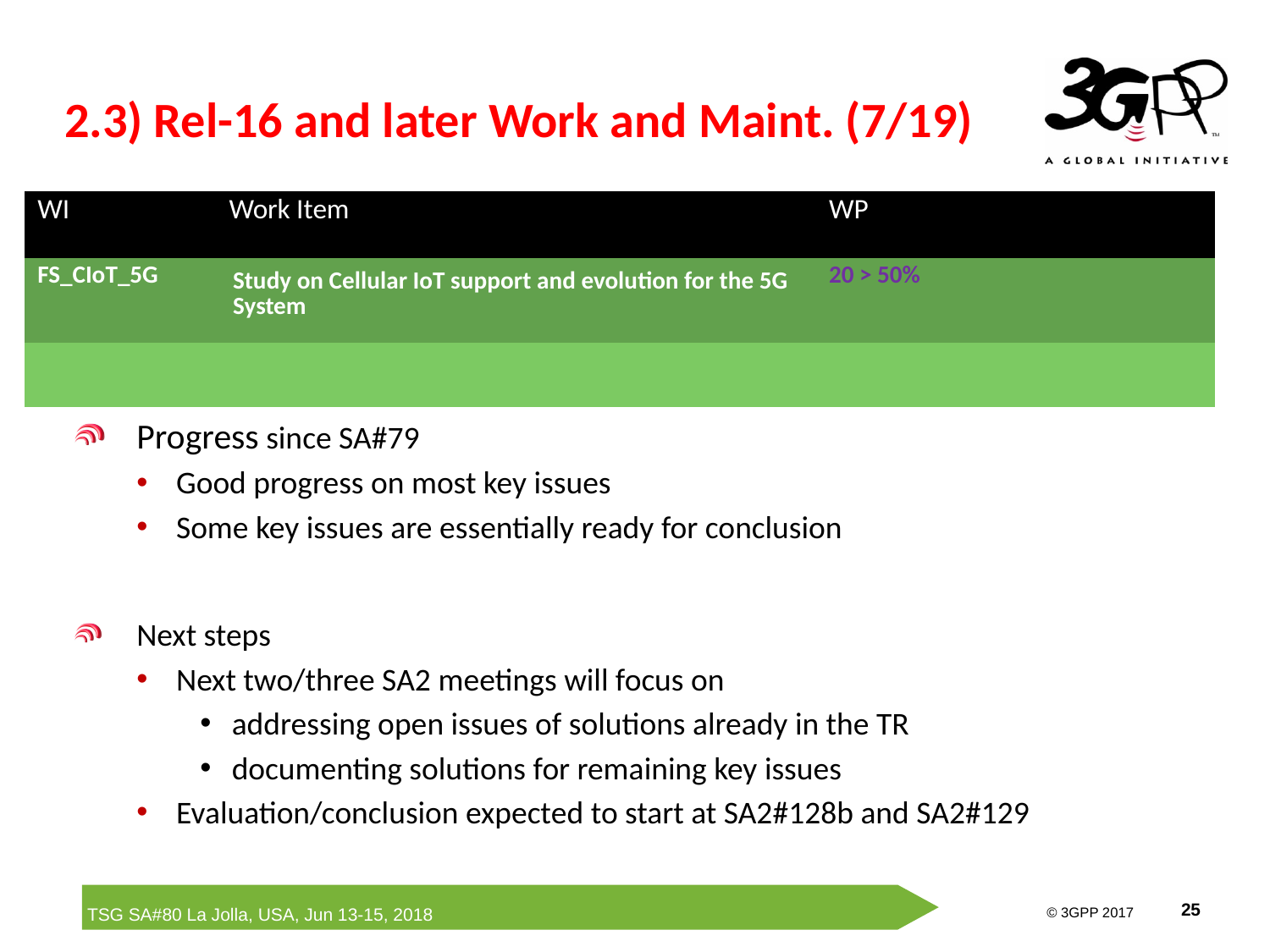

# 2.3) Rel-16 and later Work and Maint. (7/19)
| WI | Work Item | WP |  |  |
| --- | --- | --- | --- | --- |
| FS\_CIoT\_5G | Study on Cellular IoT support and evolution for the 5G System | 20 > 50% |  |  |
|  |  |  |  |  |
Progress since SA#79
Good progress on most key issues
Some key issues are essentially ready for conclusion

Next steps
Next two/three SA2 meetings will focus on
addressing open issues of solutions already in the TR
documenting solutions for remaining key issues
Evaluation/conclusion expected to start at SA2#128b and SA2#129